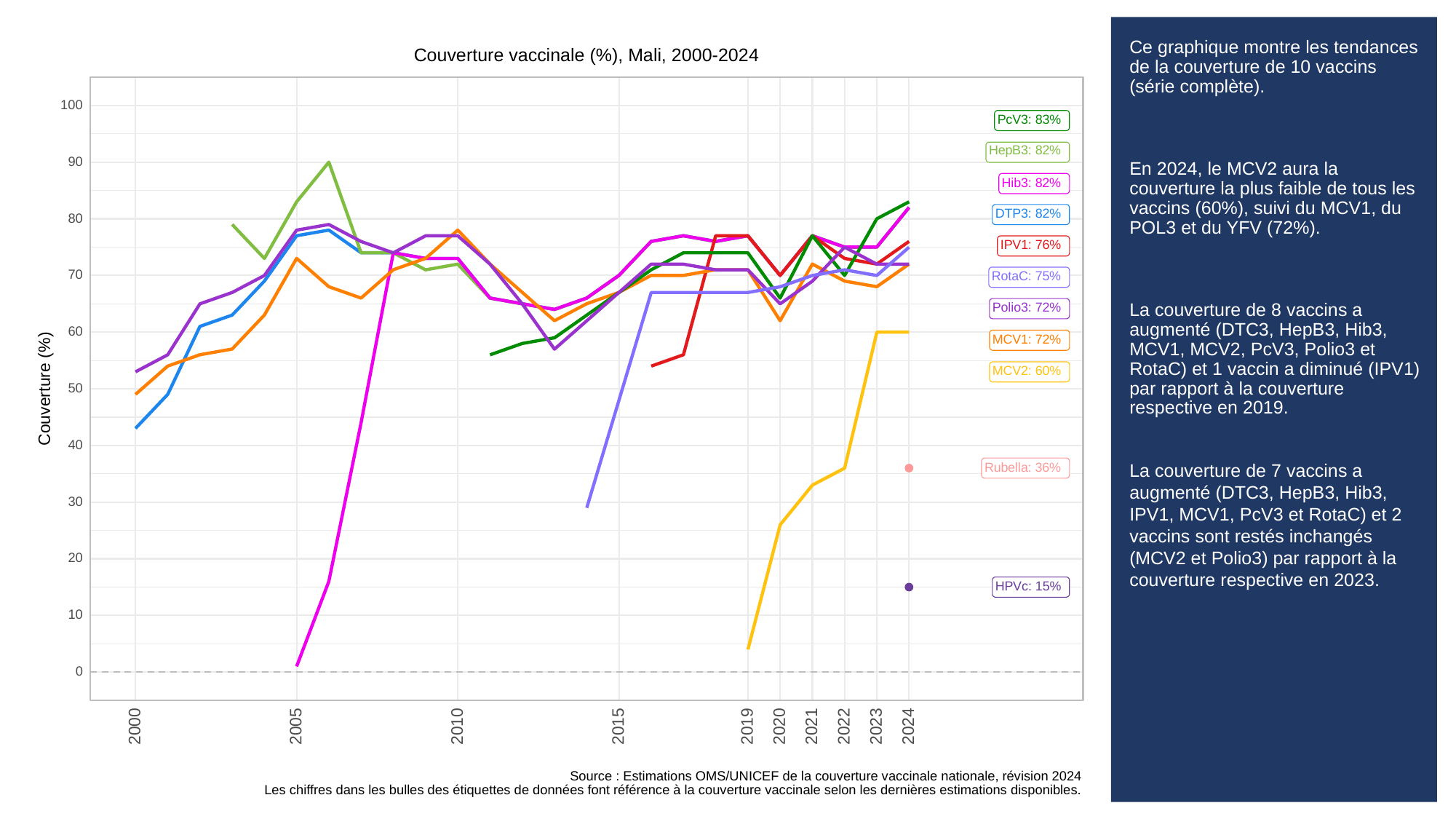

# Ce graphique montre les tendances de la couverture de 10 vaccins (série complète).

En 2024, le MCV2 aura la couverture la plus faible de tous les vaccins (60%), suivi du MCV1, du POL3 et du YFV (72%).

La couverture de 8 vaccins a augmenté (DTC3, HepB3, Hib3, MCV1, MCV2, PcV3, Polio3 et RotaC) et 1 vaccin a diminué (IPV1) par rapport à la couverture respective en 2019.

La couverture de 7 vaccins a augmenté (DTC3, HepB3, Hib3, IPV1, MCV1, PcV3 et RotaC) et 2 vaccins sont restés inchangés (MCV2 et Polio3) par rapport à la couverture respective en 2023.

Couverture vaccinale (%), Mali, 2000-2024

100

PcV3: 83%

HepB3: 82%

90

Hib3: 82%

DTP3: 82%
80

IPV1: 76%

70
RotaC: 75%

Polio3: 72%

60

MCV1: 72%

MCV2: 60%
Couverture (%)
50

40

Rubella: 36%

30

20

HPVc: 15%

10

0

2023
2000
2005
2010
2015
2019
2020
2021
2022
2024
Source : Estimations OMS/UNICEF de la couverture vaccinale nationale, révision 2024
Les chiffres dans les bulles des étiquettes de données font référence à la couverture vaccinale selon les dernières estimations disponibles.